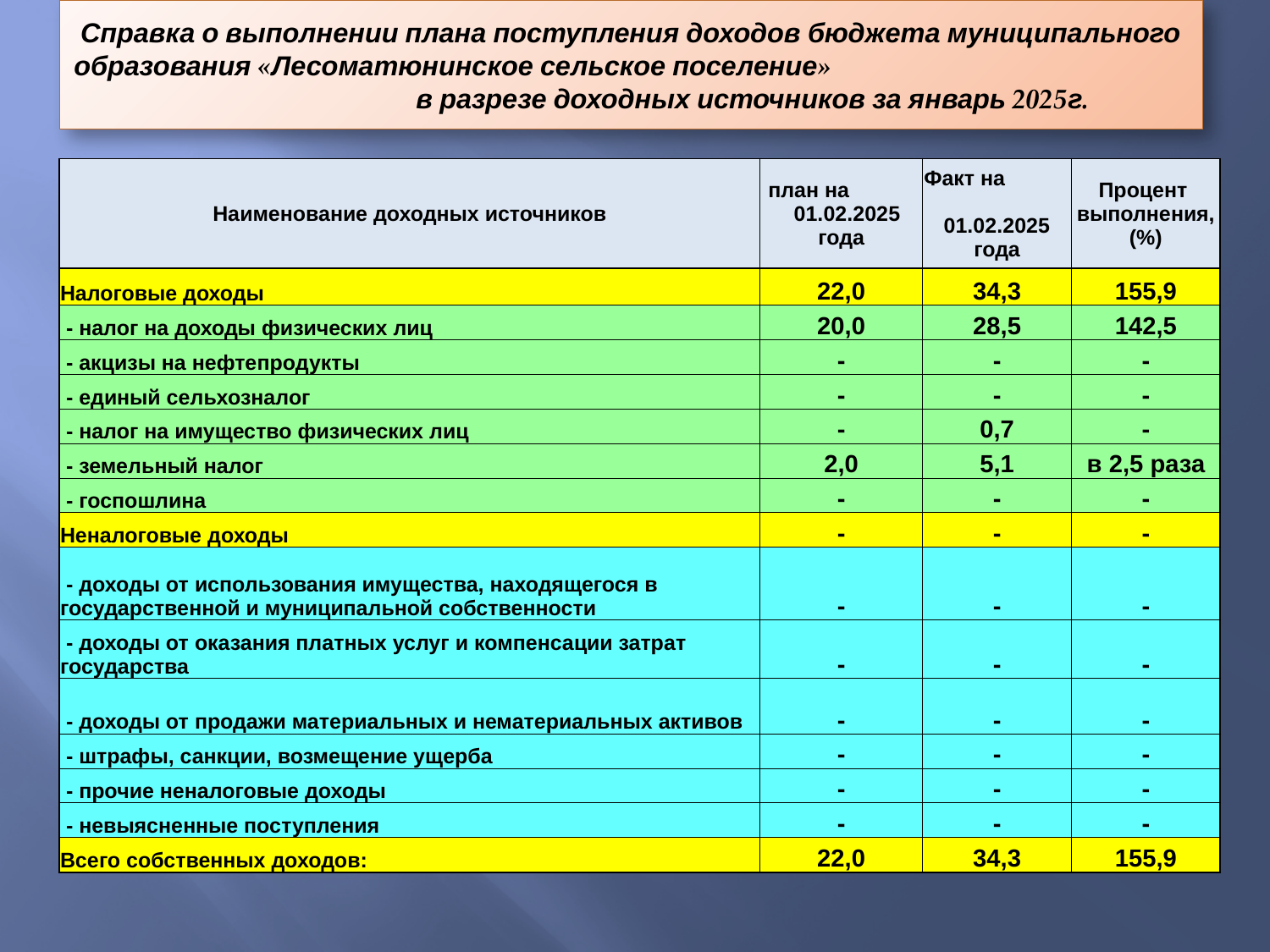

# Справка о выполнении плана поступления доходов бюджета муниципального образования «Лесоматюнинское сельское поселение»                                                                                       в разрезе доходных источников за январь 2025г.
| Наименование доходных источников | план на 01.02.2025 года | Факт на 01.02.2025 года | Процент выполнения, (%) |
| --- | --- | --- | --- |
| Налоговые доходы | 22,0 | 34,3 | 155,9 |
| - налог на доходы физических лиц | 20,0 | 28,5 | 142,5 |
| - акцизы на нефтепродукты | - | - | - |
| - единый сельхозналог | - | - | - |
| - налог на имущество физических лиц | - | 0,7 | - |
| - земельный налог | 2,0 | 5,1 | в 2,5 раза |
| - госпошлина | - | - | - |
| Неналоговые доходы | - | - | - |
| - доходы от использования имущества, находящегося в государственной и муниципальной собственности | - | - | - |
| - доходы от оказания платных услуг и компенсации затрат государства | - | - | - |
| - доходы от продажи материальных и нематериальных активов | - | - | - |
| - штрафы, санкции, возмещение ущерба | - | - | - |
| - прочие неналоговые доходы | - | - | - |
| - невыясненные поступления | - | - | - |
| Всего собственных доходов: | 22,0 | 34,3 | 155,9 |